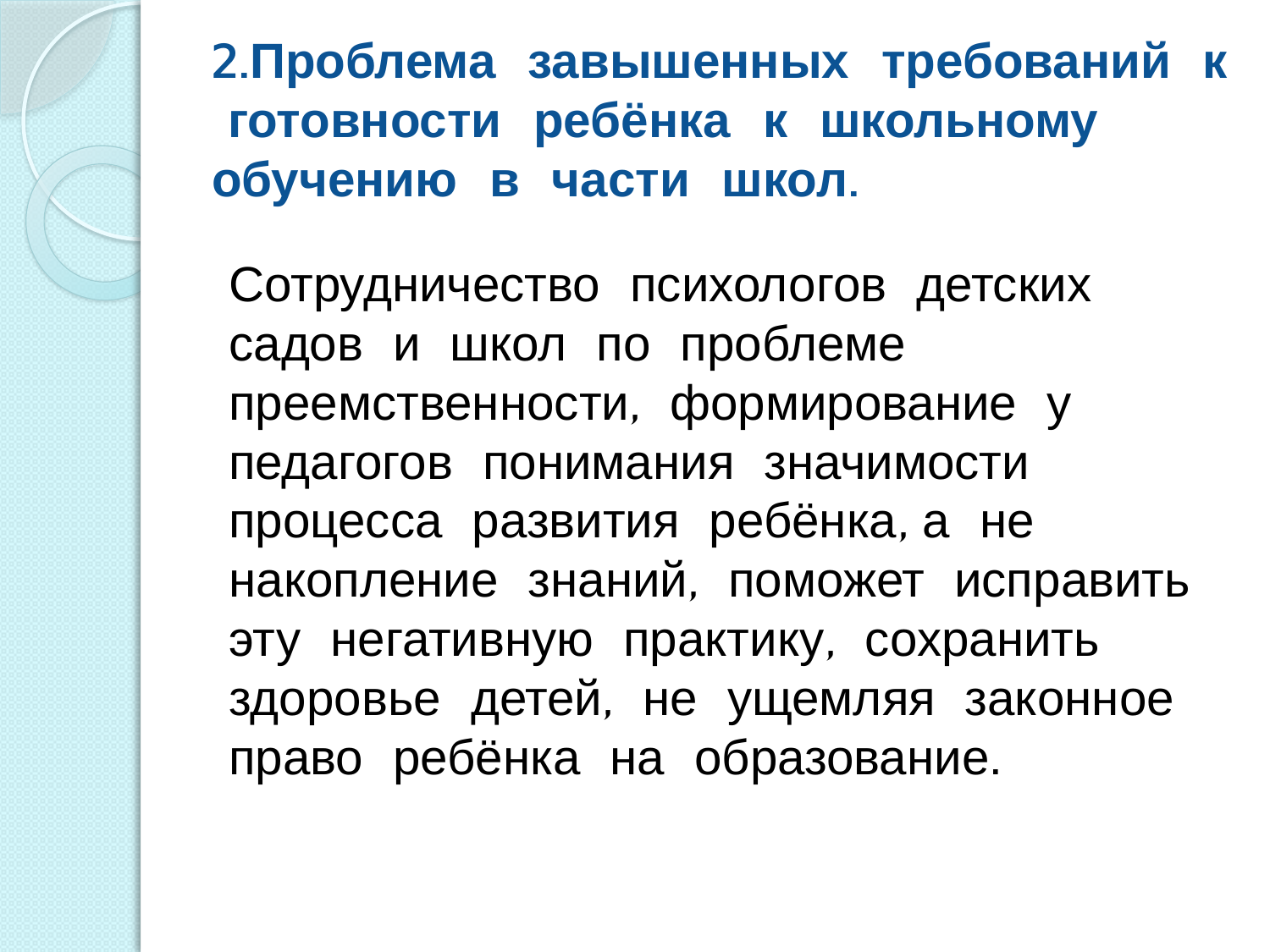

# 2.Проблема  завышенных  требований  к  готовности  ребёнка  к  школьному  обучению  в  части  школ.
Сотрудничество  психологов  детских  садов  и  школ  по  проблеме  преемственности,  формирование  у  педагогов  понимания  значимости  процесса  развития  ребёнка, а  не  накопление  знаний,  поможет  исправить  эту  негативную  практику,  сохранить  здоровье  детей,  не  ущемляя  законное  право  ребёнка  на  образование.